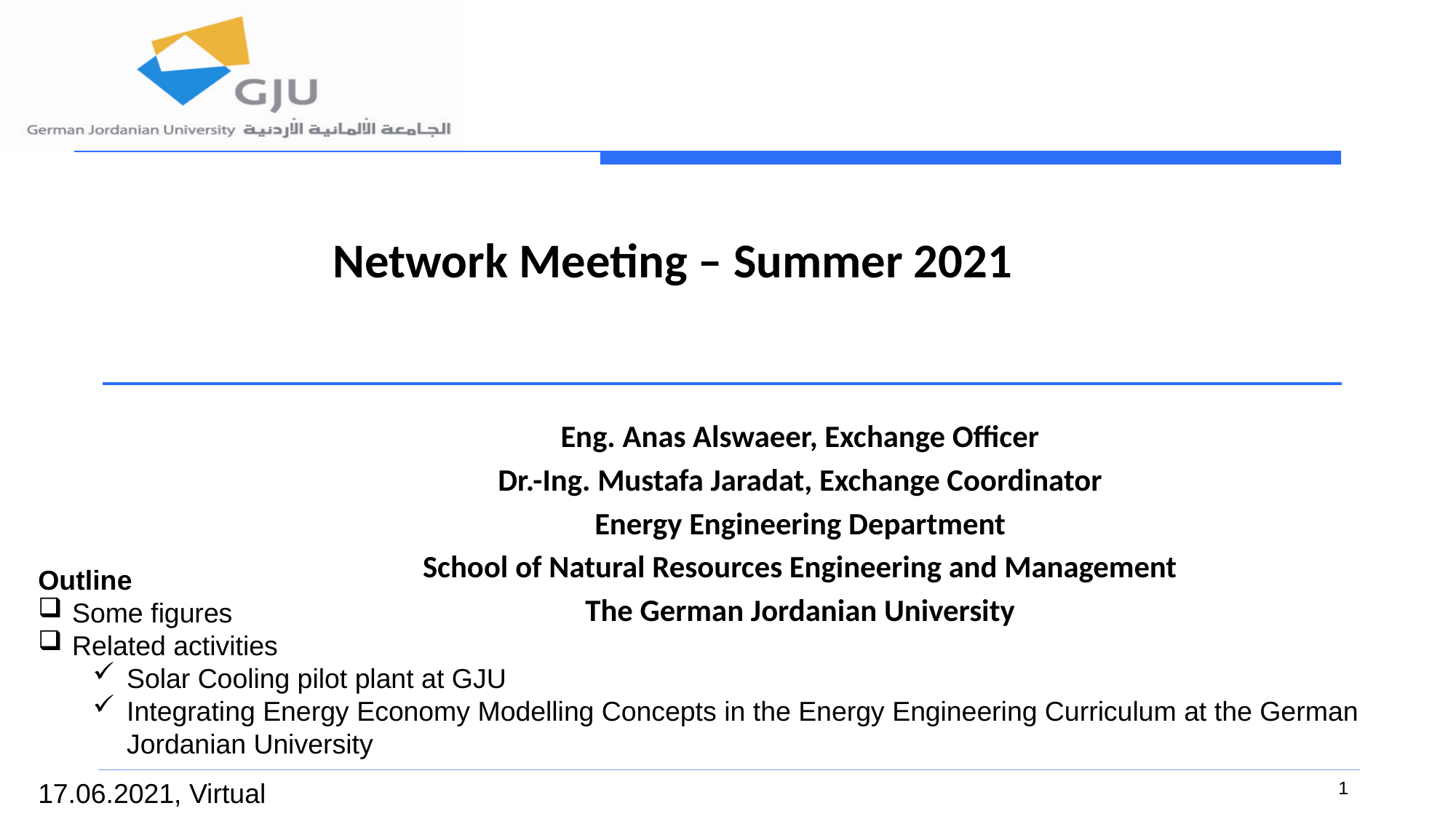

# Network Meeting – Summer 2021
Eng. Anas Alswaeer, Exchange Officer
Dr.-Ing. Mustafa Jaradat, Exchange Coordinator
Energy Engineering Department
School of Natural Resources Engineering and Management
The German Jordanian University

Outline
Some figures
Related activities
Solar Cooling pilot plant at GJU
Integrating Energy Economy Modelling Concepts in the Energy Engineering Curriculum at the German Jordanian University

17.06.2021, Virtual
1